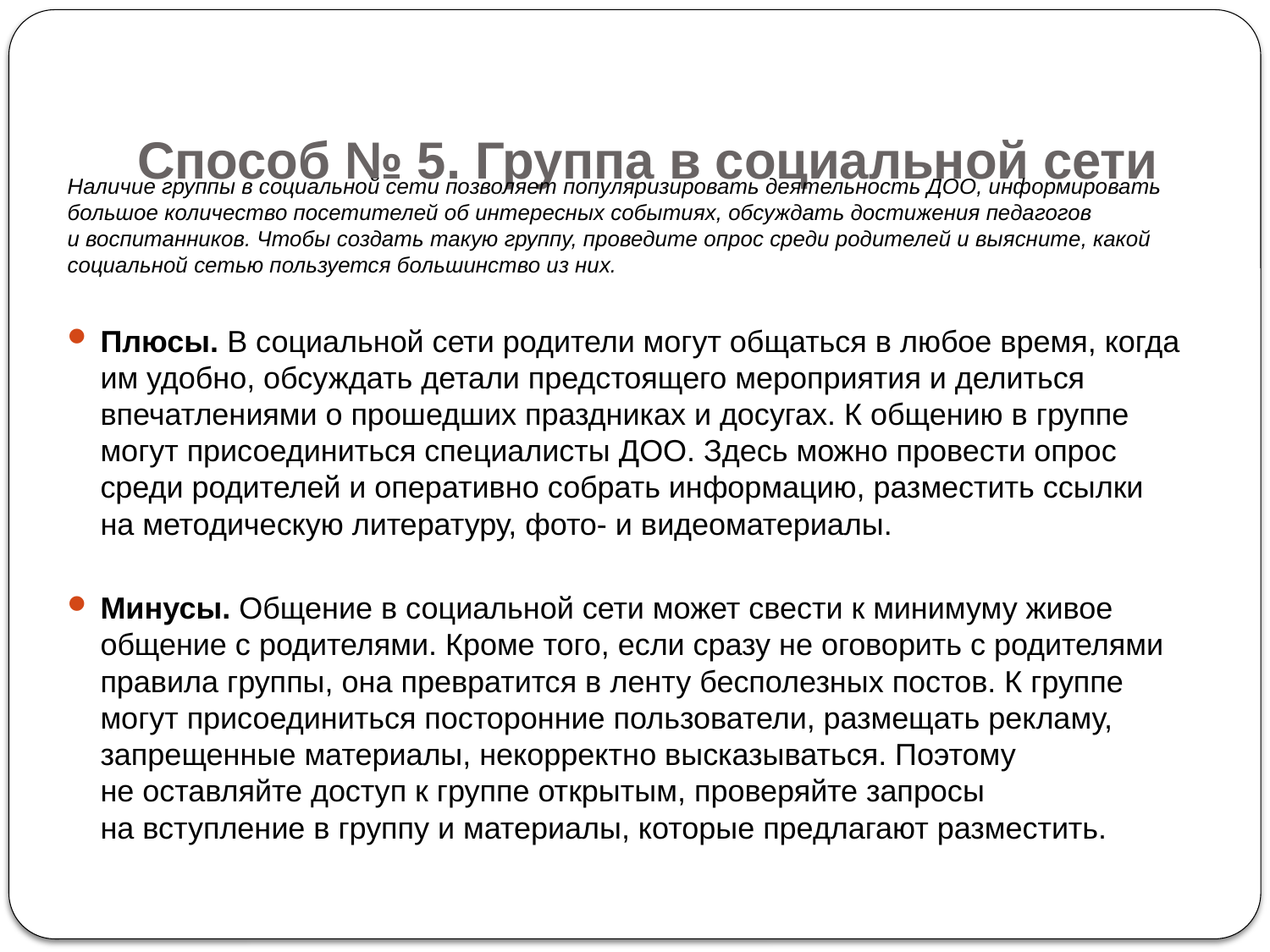

# Способ № 5. Группа в социальной сети
Наличие группы в социальной сети позволяет популяризировать деятельность ДОО, информировать большое количество посетителей об интересных событиях, обсуждать достижения педагогов и воспитанников. Чтобы создать такую группу, проведите опрос среди родителей и выясните, какой социальной сетью пользуется большинство из них.

Плюсы. В социальной сети родители могут общаться в любое время, когда им удобно, обсуждать детали предстоящего мероприятия и делиться впечатлениями о прошедших праздниках и досугах. К общению в группе могут присоединиться специалисты ДОО. Здесь можно провести опрос среди родителей и оперативно собрать информацию, разместить ссылки на методическую литературу, фото- и видеоматериалы.

Минусы. Общение в социальной сети может свести к минимуму живое общение с родителями. Кроме того, если сразу не оговорить с родителями правила группы, она превратится в ленту бесполезных постов. К группе могут присоединиться посторонние пользователи, размещать рекламу, запрещенные материалы, некорректно высказываться. Поэтому не оставляйте доступ к группе открытым, проверяйте запросы на вступление в группу и материалы, которые предлагают разместить.